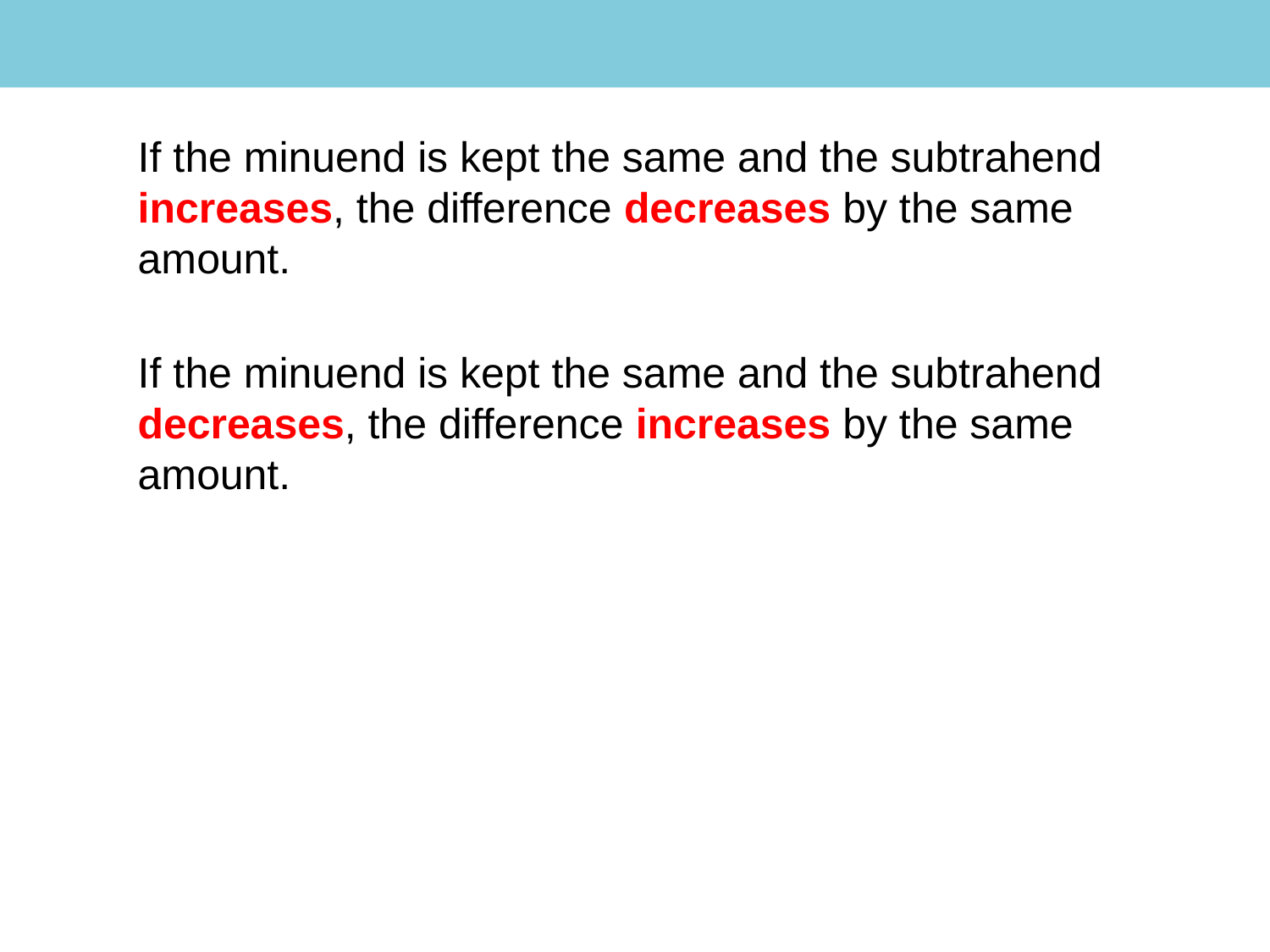

If the minuend is kept the same and the subtrahend increases, the difference decreases by the same amount.
If the minuend is kept the same and the subtrahend decreases, the difference increases by the same amount.